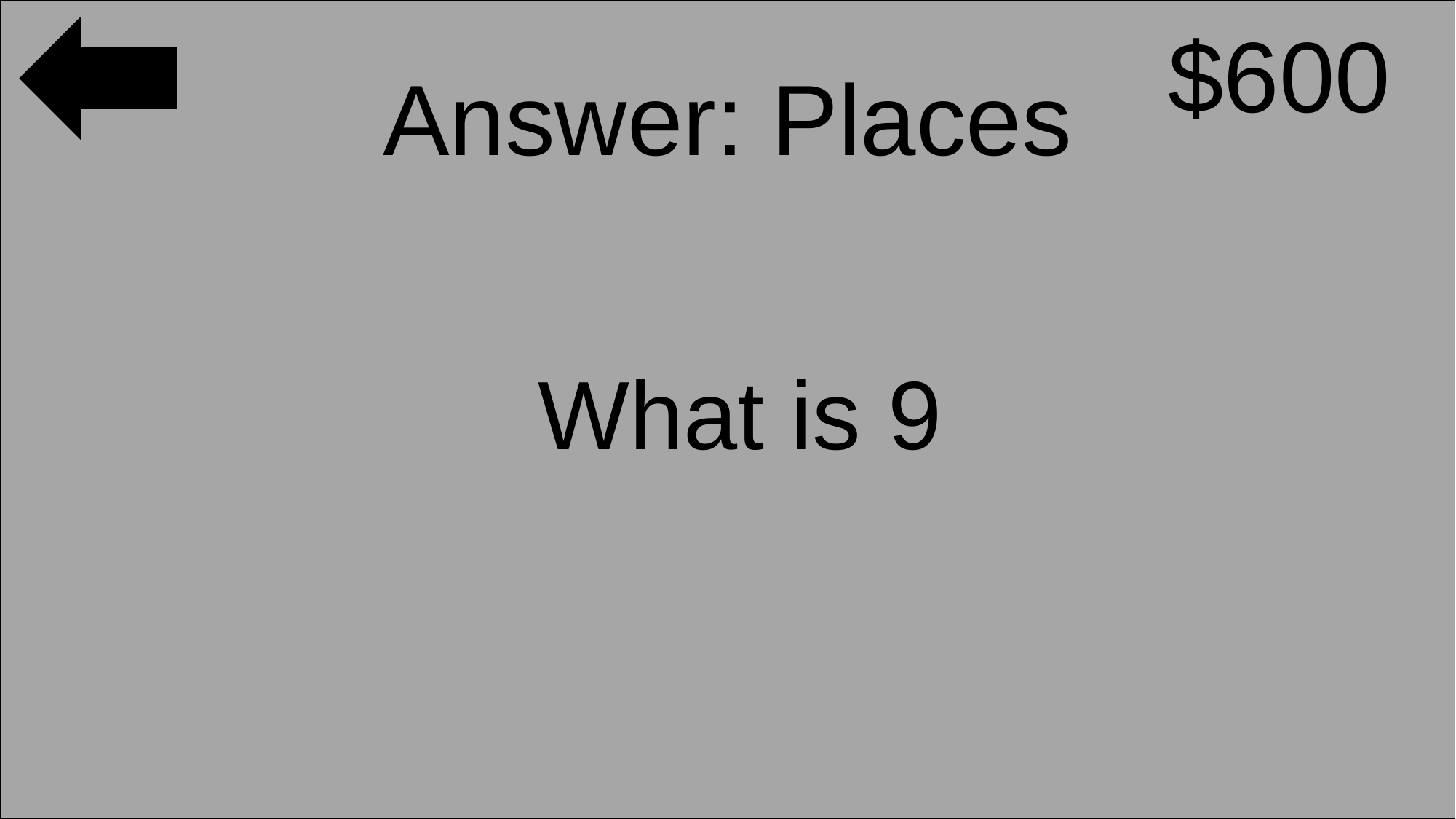

$600

#
Answer: Places

What is 9